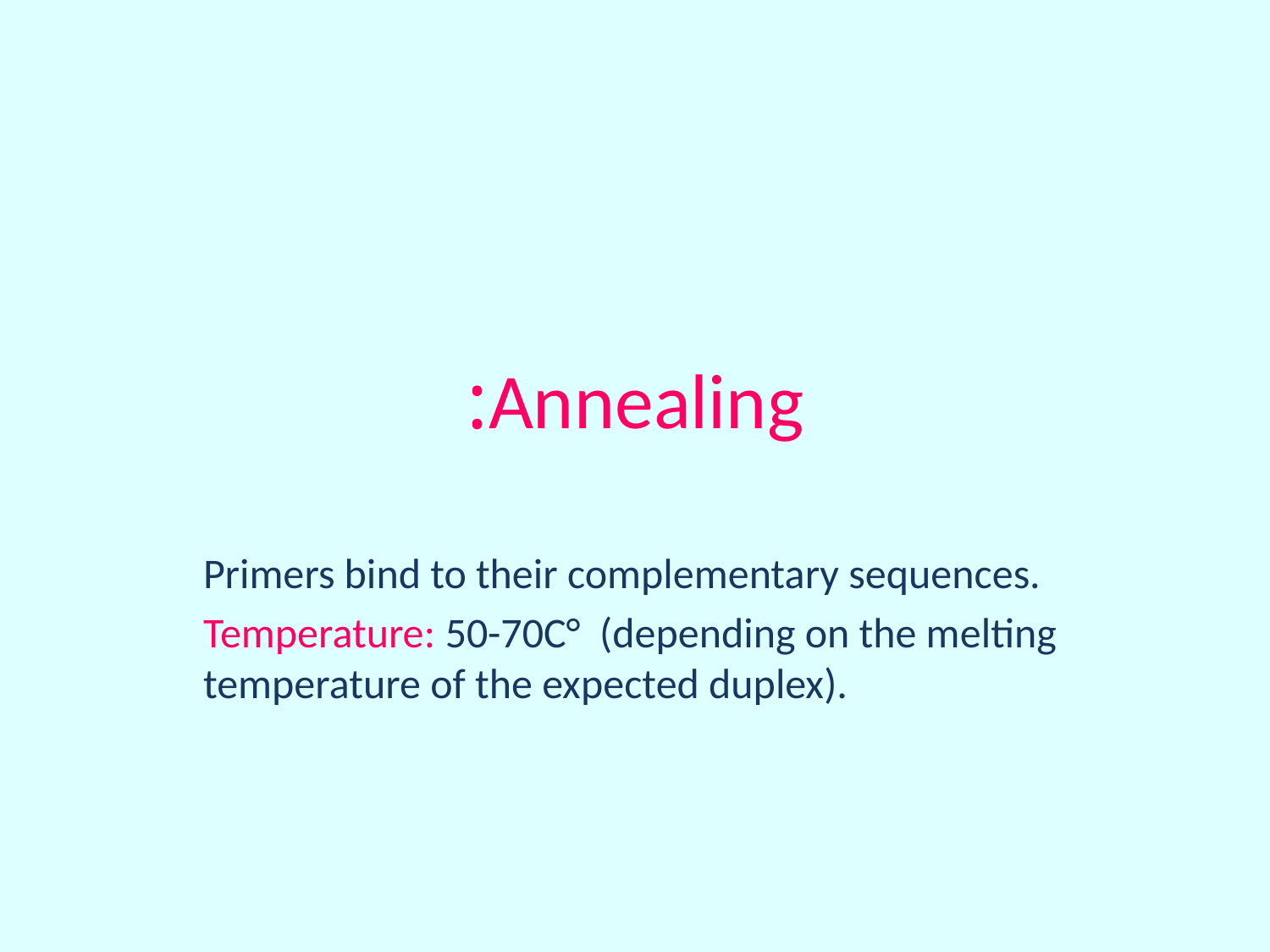

# Annealing:
Primers bind to their complementary sequences.
Temperature: 50-70C°  (depending on the melting temperature of the expected duplex).